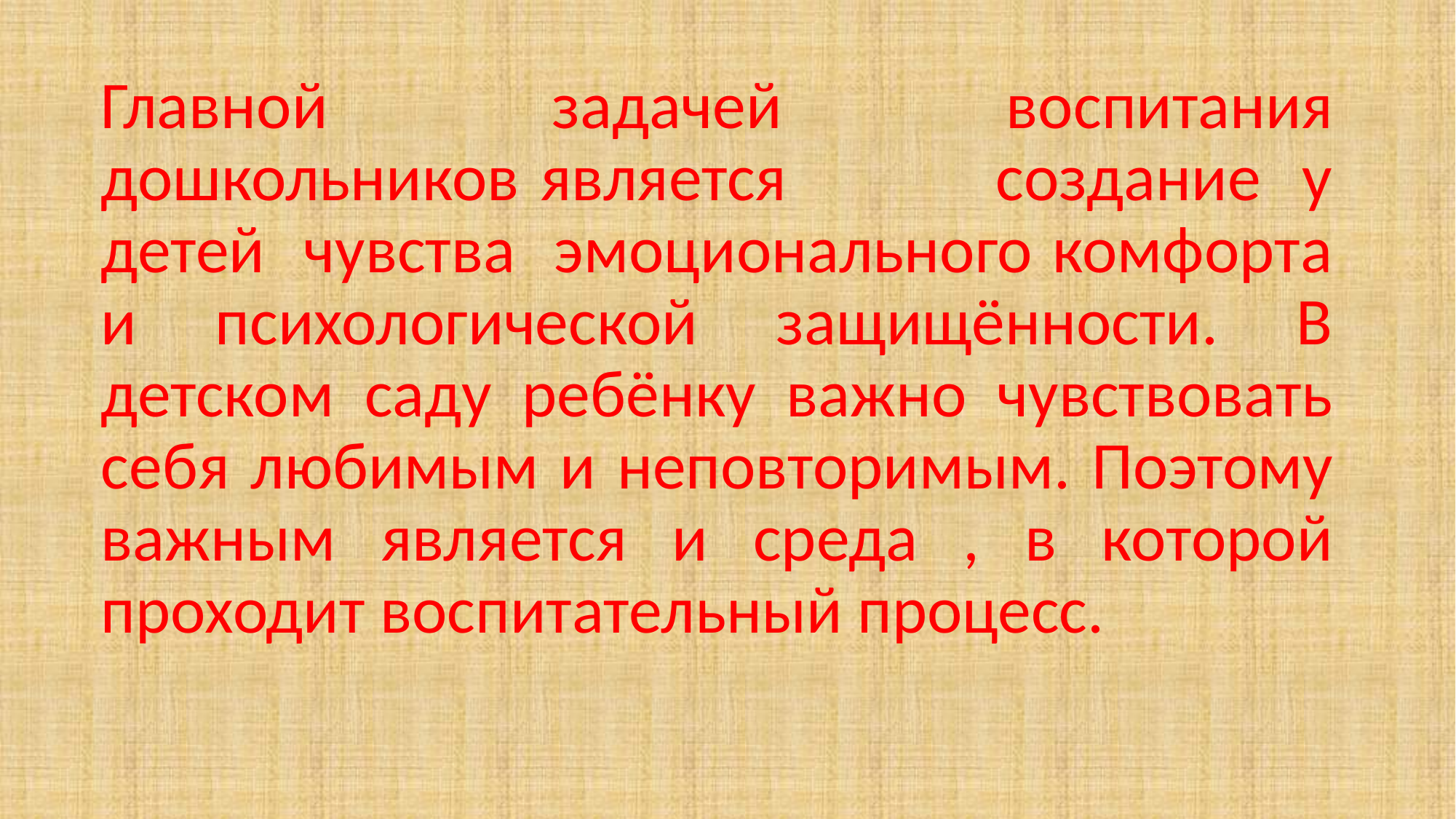

# Главной задачей воспитания дошкольников является          создание  у детей  чувства  эмоционального комфорта и психологической защищённости. В детском саду ребёнку важно чувствовать себя любимым и неповторимым. Поэтому важным является и среда , в которой проходит воспитательный процесс.